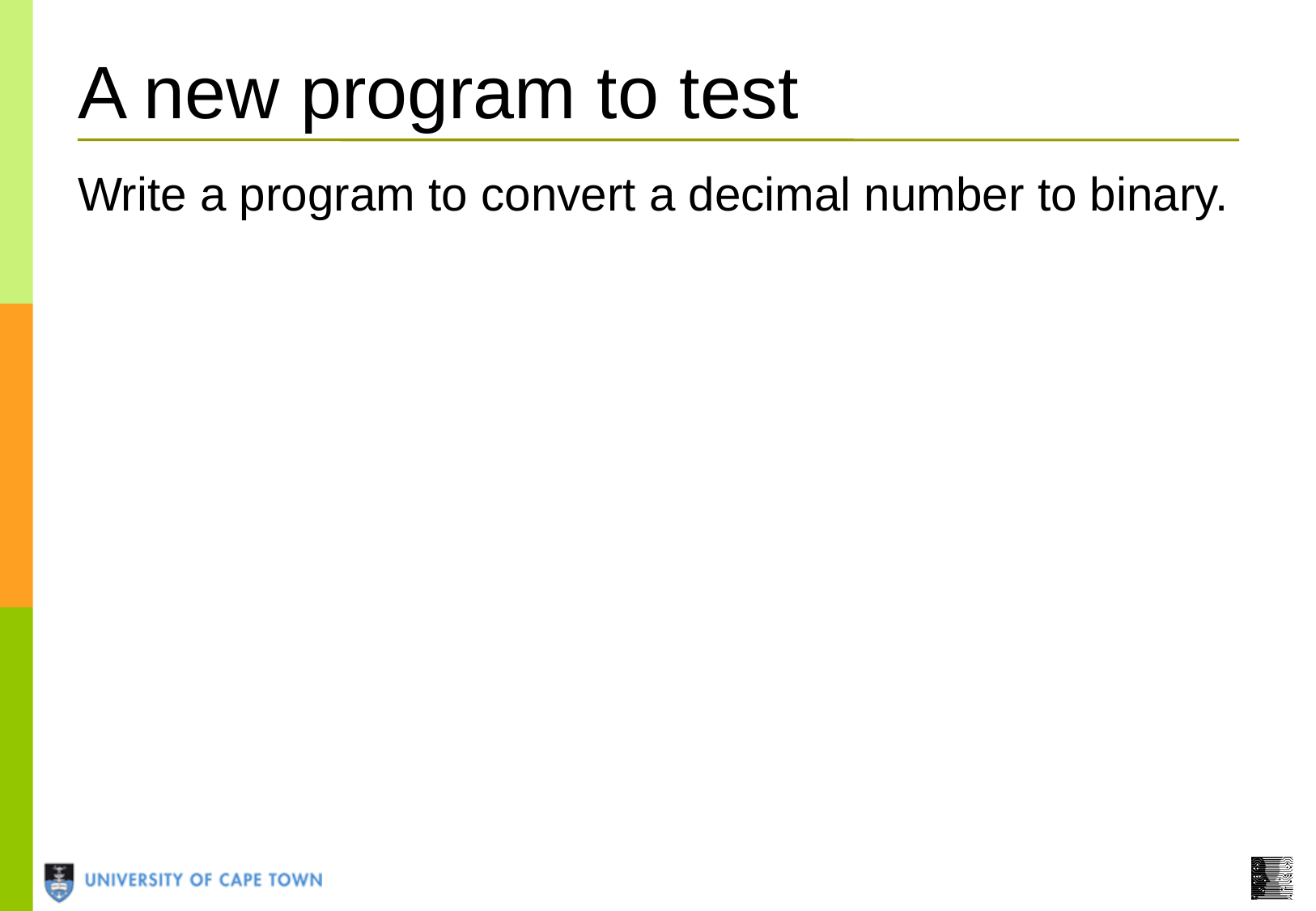

# A new program to test
Write a program to convert a decimal number to binary.